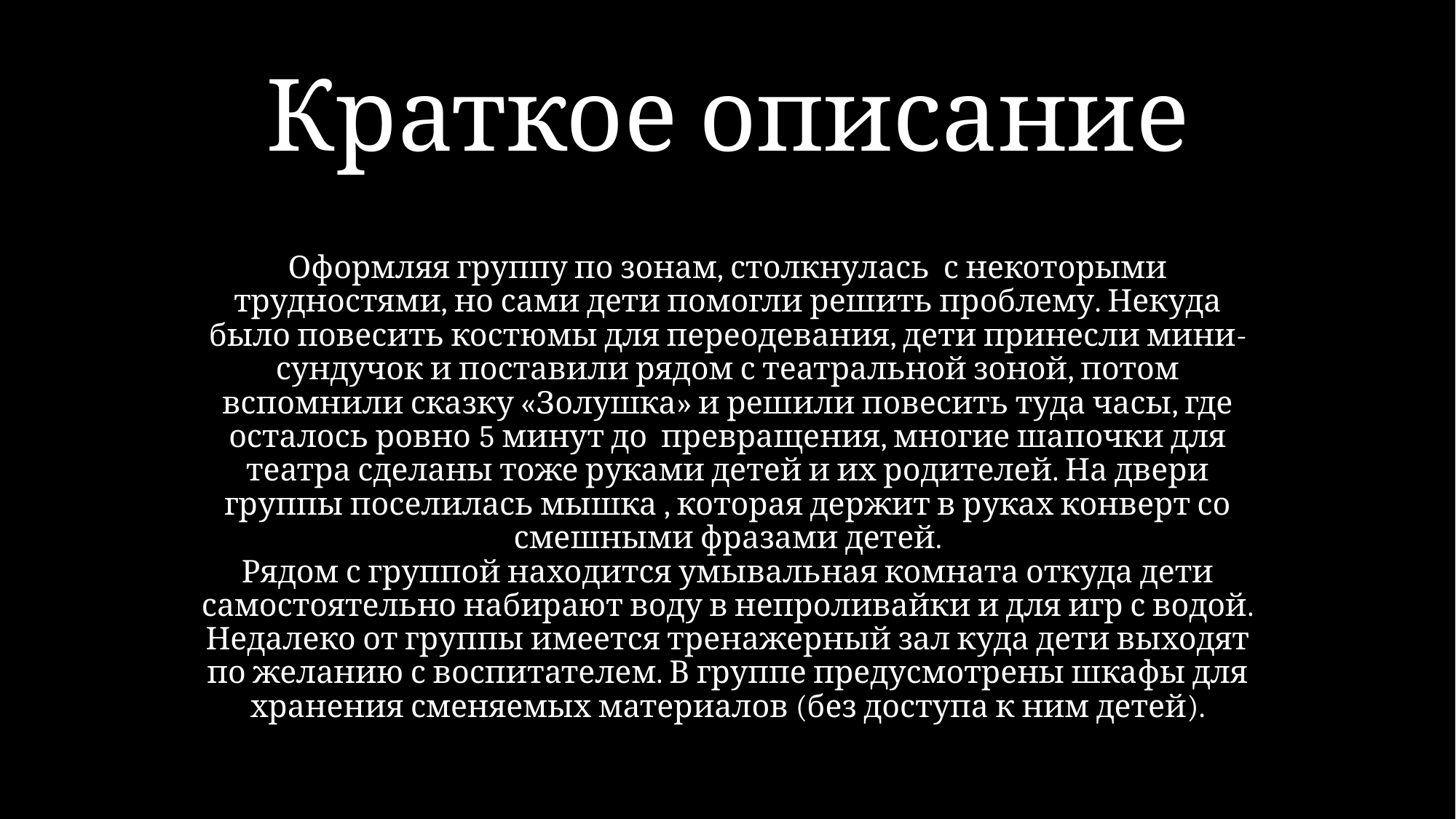

# Краткое описание
Оформляя группу по зонам, столкнулась  с некоторыми трудностями, но сами дети помогли решить проблему. Некуда было повесить костюмы для переодевания, дети принесли мини-сундучок и поставили рядом с театральной зоной, потом вспомнили сказку «Золушка» и решили повесить туда часы, где осталось ровно 5 минут до  превращения, многие шапочки для театра сделаны тоже руками детей и их родителей. На двери группы поселилась мышка , которая держит в руках конверт со смешными фразами детей.
Рядом с группой находится умывальная комната откуда дети самостоятельно набирают воду в непроливайки и для игр с водой. Недалеко от группы имеется тренажерный зал куда дети выходят по желанию с воспитателем. В группе предусмотрены шкафы для хранения сменяемых материалов (без доступа к ним детей).